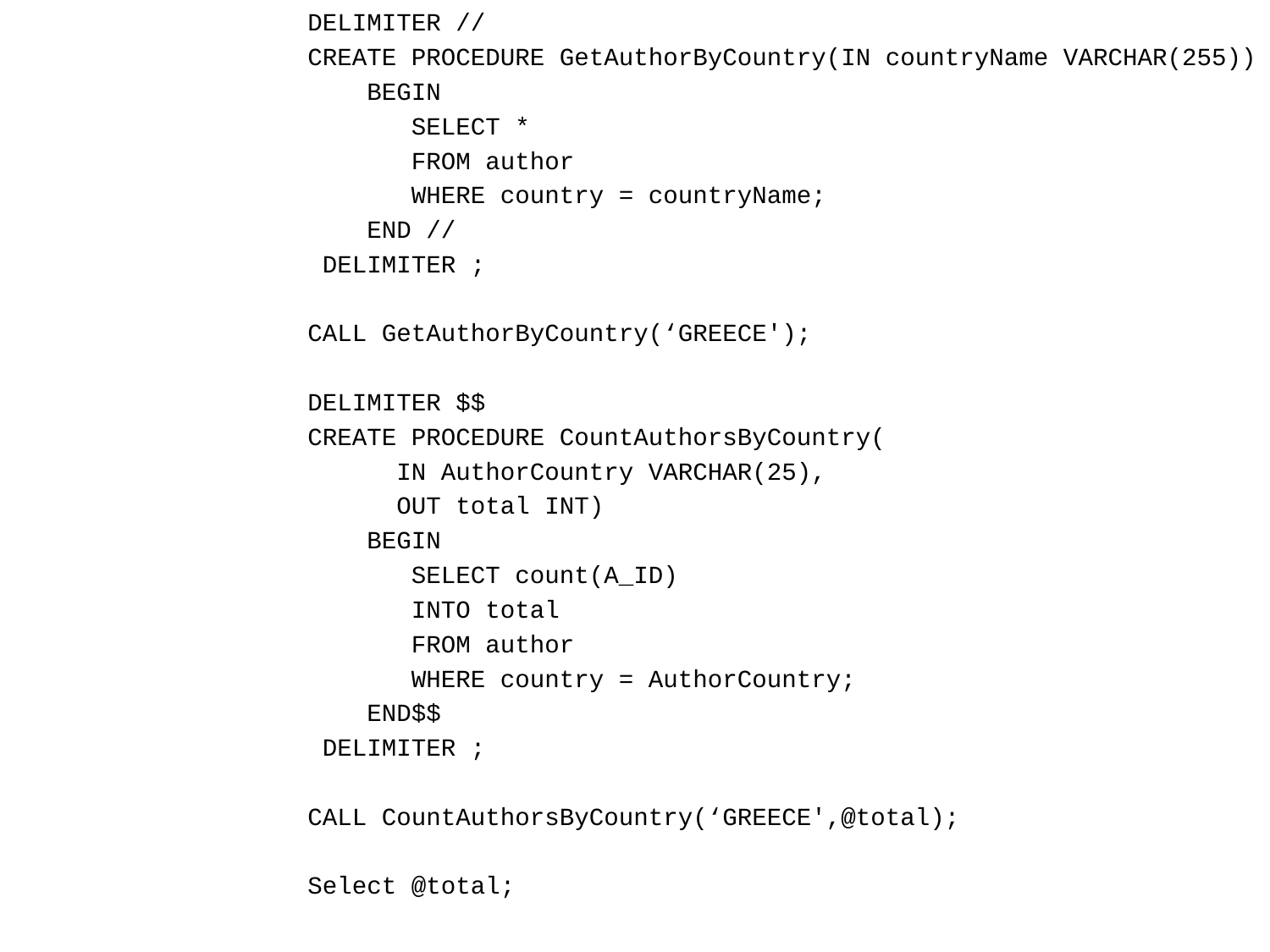

DELIMITER //
CREATE PROCEDURE GetAuthorByCountry(IN countryName VARCHAR(255))
    BEGIN
       SELECT *
       FROM author
       WHERE country = countryName;
    END //
 DELIMITER ;

CALL GetAuthorByCountry(‘GREECE');

DELIMITER $$
CREATE PROCEDURE CountAuthorsByCountry(
      IN AuthorCountry VARCHAR(25),
      OUT total INT)
    BEGIN
       SELECT count(A_ID)
       INTO total
       FROM author
       WHERE country = AuthorCountry;
    END$$
 DELIMITER ;

CALL CountAuthorsByCountry(‘GREECE',@total);

Select @total;

#